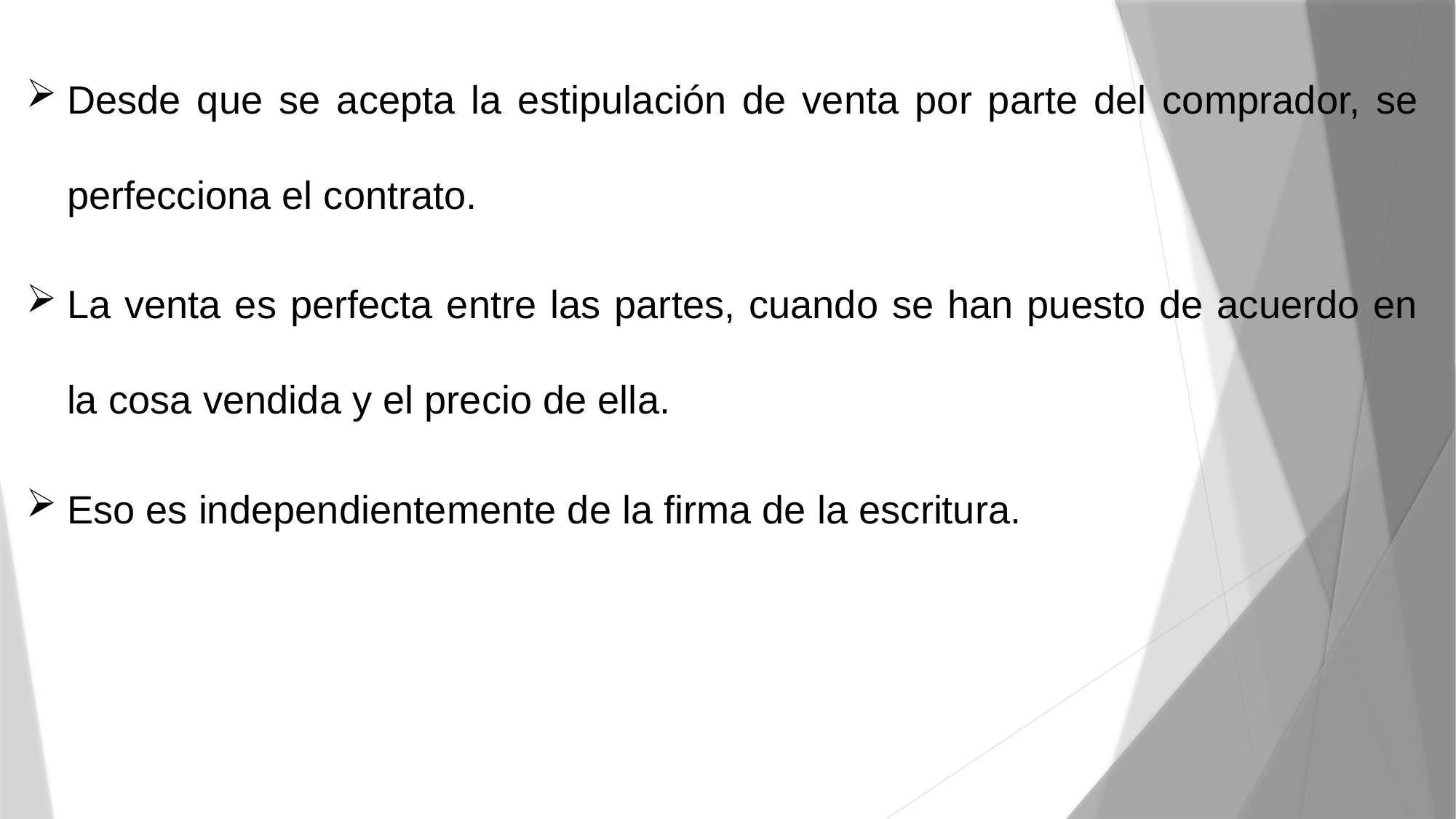

Desde que se acepta la estipulación de venta por parte del comprador, se perfecciona el contrato.
La venta es perfecta entre las partes, cuando se han puesto de acuerdo en la cosa vendida y el precio de ella.
Eso es independientemente de la firma de la escritura.